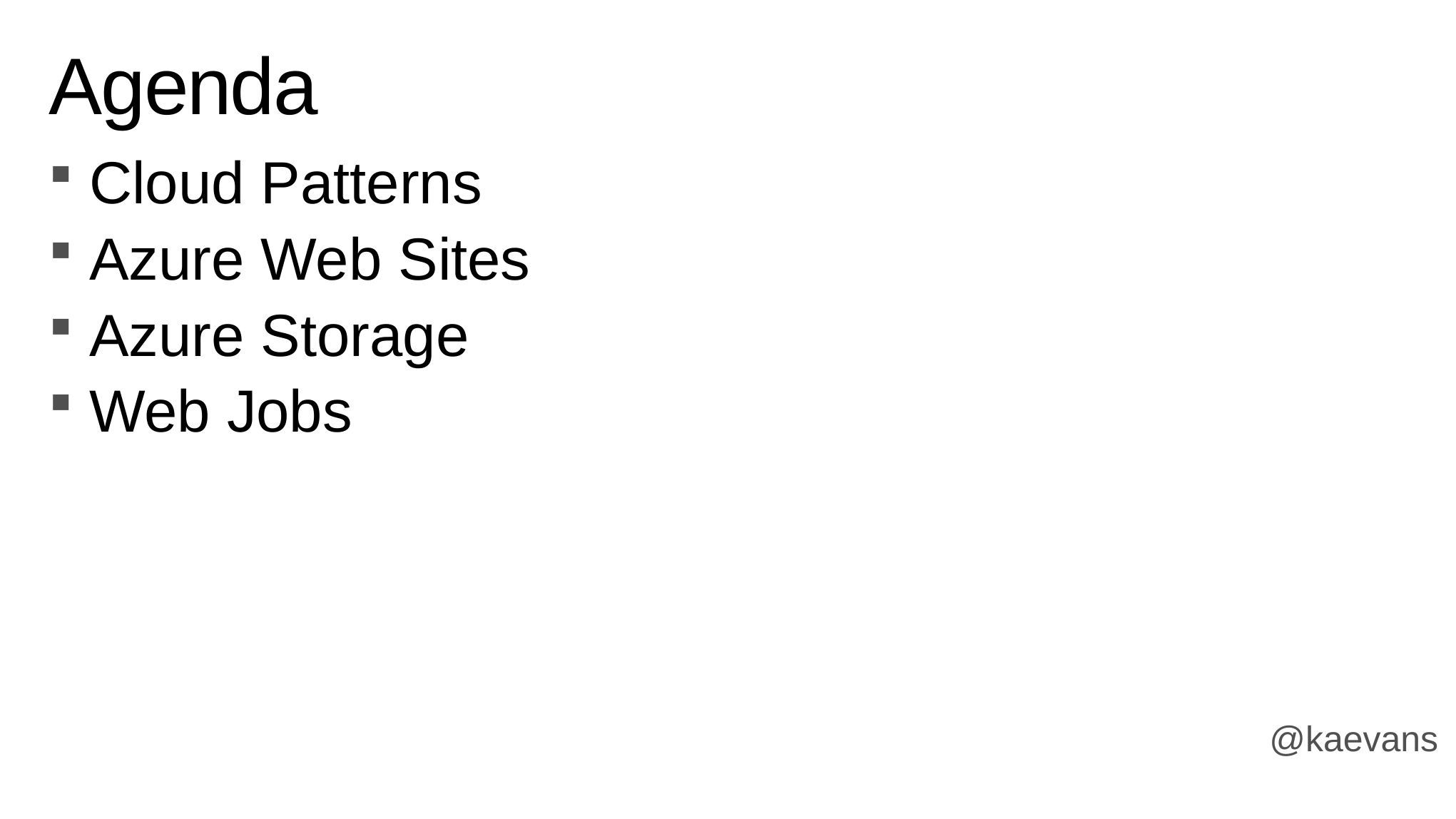

# Agenda
Cloud Patterns
Azure Web Sites
Azure Storage
Web Jobs
@kaevans